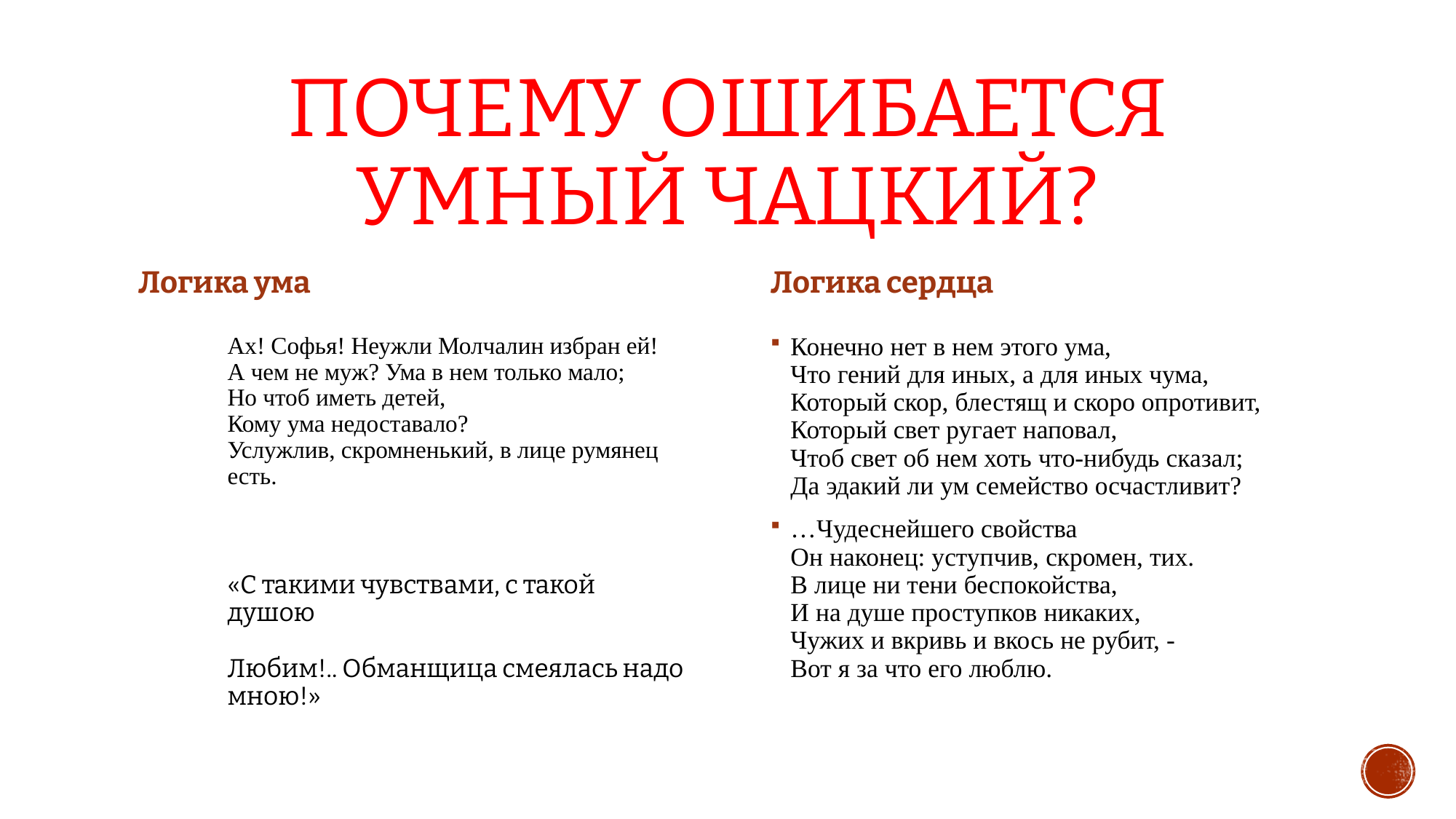

# Почему ошибается умный Чацкий?
Логика ума
Логика сердца
Ах! Софья! Неужли Молчалин избран ей!
А чем не муж? Ума в нем только мало;
Но чтоб иметь детей,
Кому ума недоставало?
Услужлив, скромненький, в лице румянец есть.

«С такими чувствами, с такой душою
Любим!.. Обманщица смеялась надо мною!»

Конечно нет в нем этого ума,
Что гений для иных, а для иных чума,
Который скор, блестящ и скоро опротивит,
Который свет ругает наповал,
Чтоб свет об нем хоть что-нибудь сказал;
Да эдакий ли ум семейство осчастливит?
…Чудеснейшего свойства
Он наконец: уступчив, скромен, тих.
В лице ни тени беспокойства,
И на душе проступков никаких,
Чужих и вкривь и вкось не рубит, -
Вот я за что его люблю.